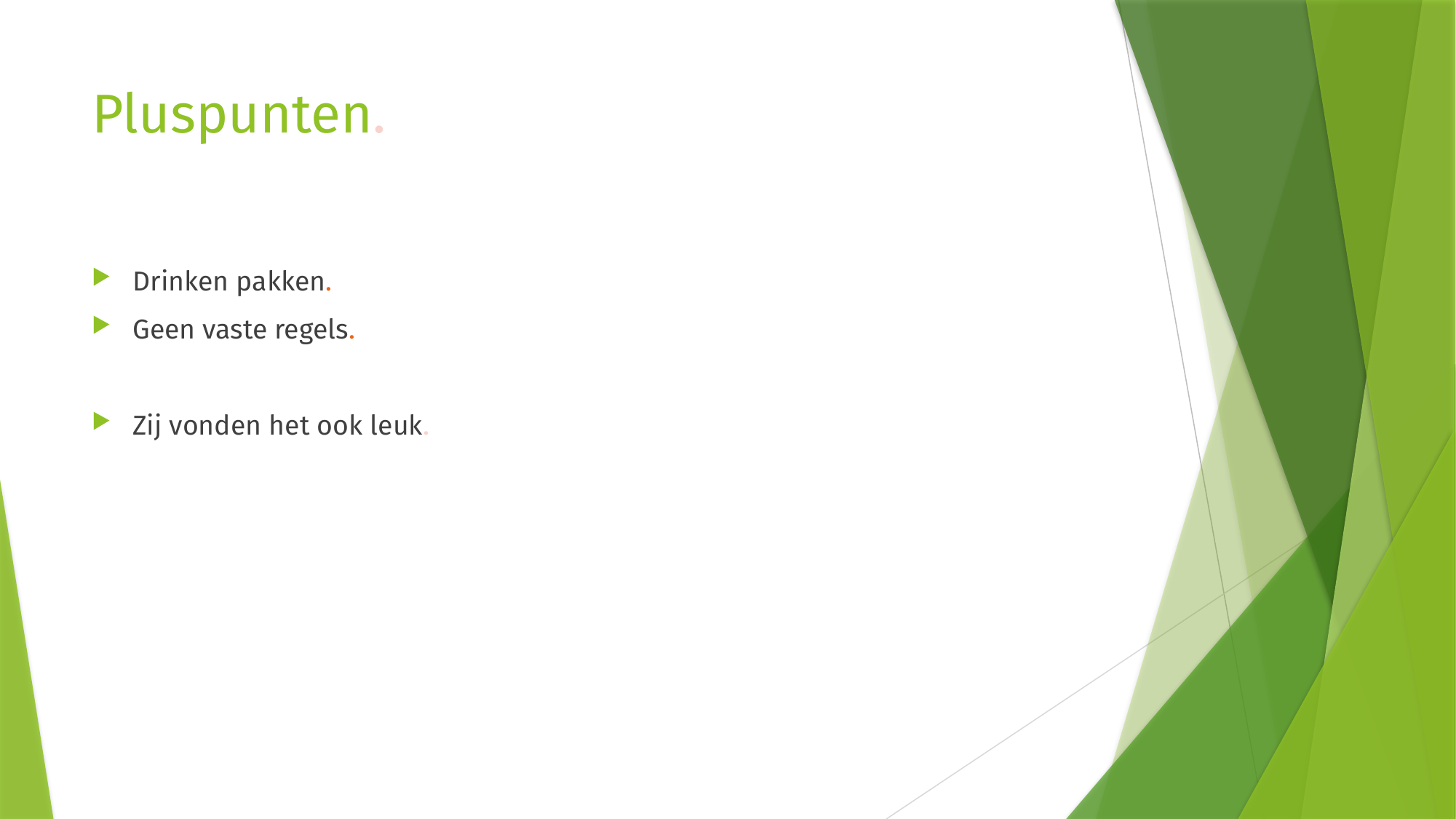

# Pluspunten.
Drinken pakken.
Geen vaste regels.

Zij vonden het ook leuk.